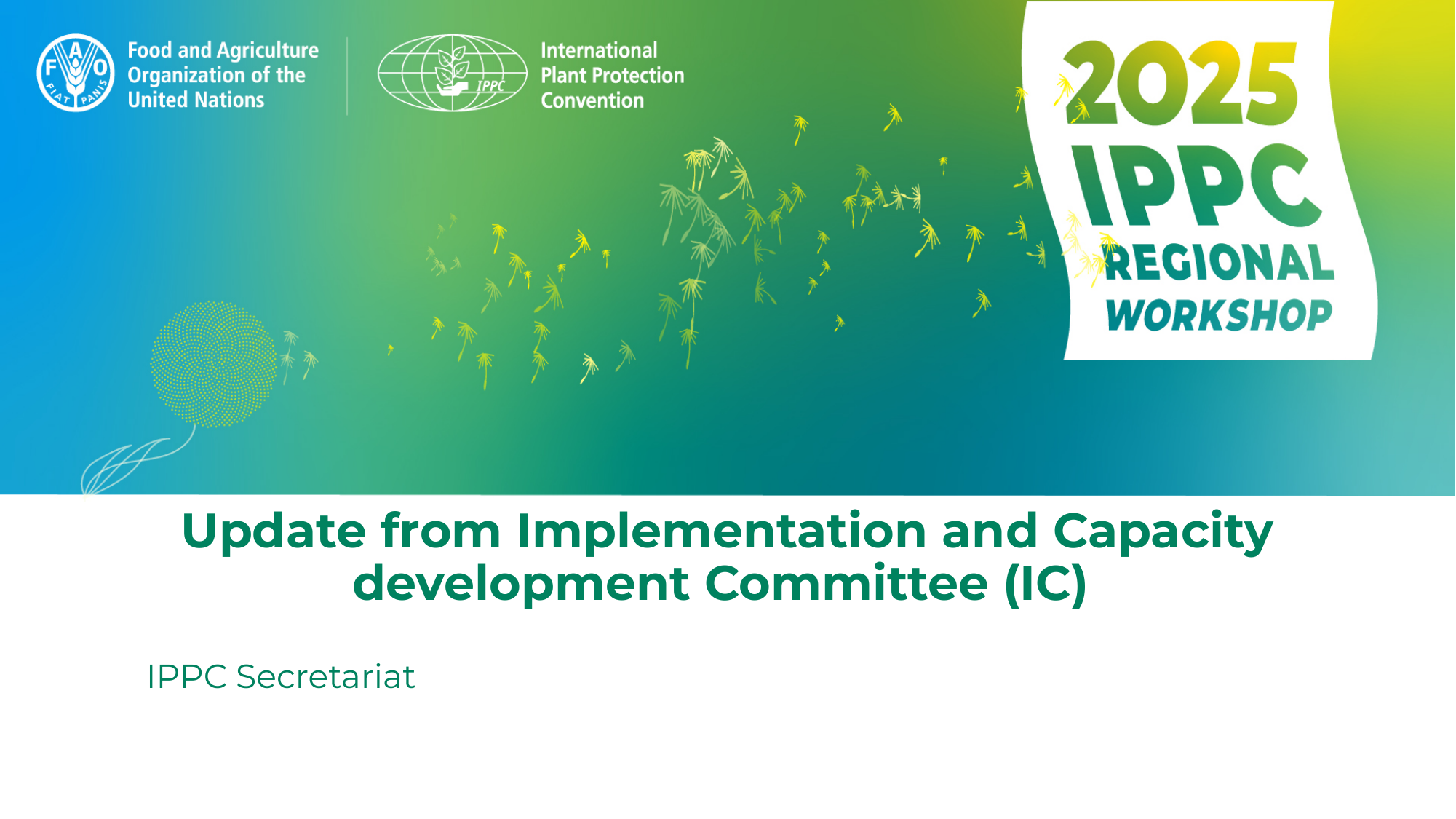

# Update from Implementation and Capacity development Committee (IC)
IPPC Secretariat